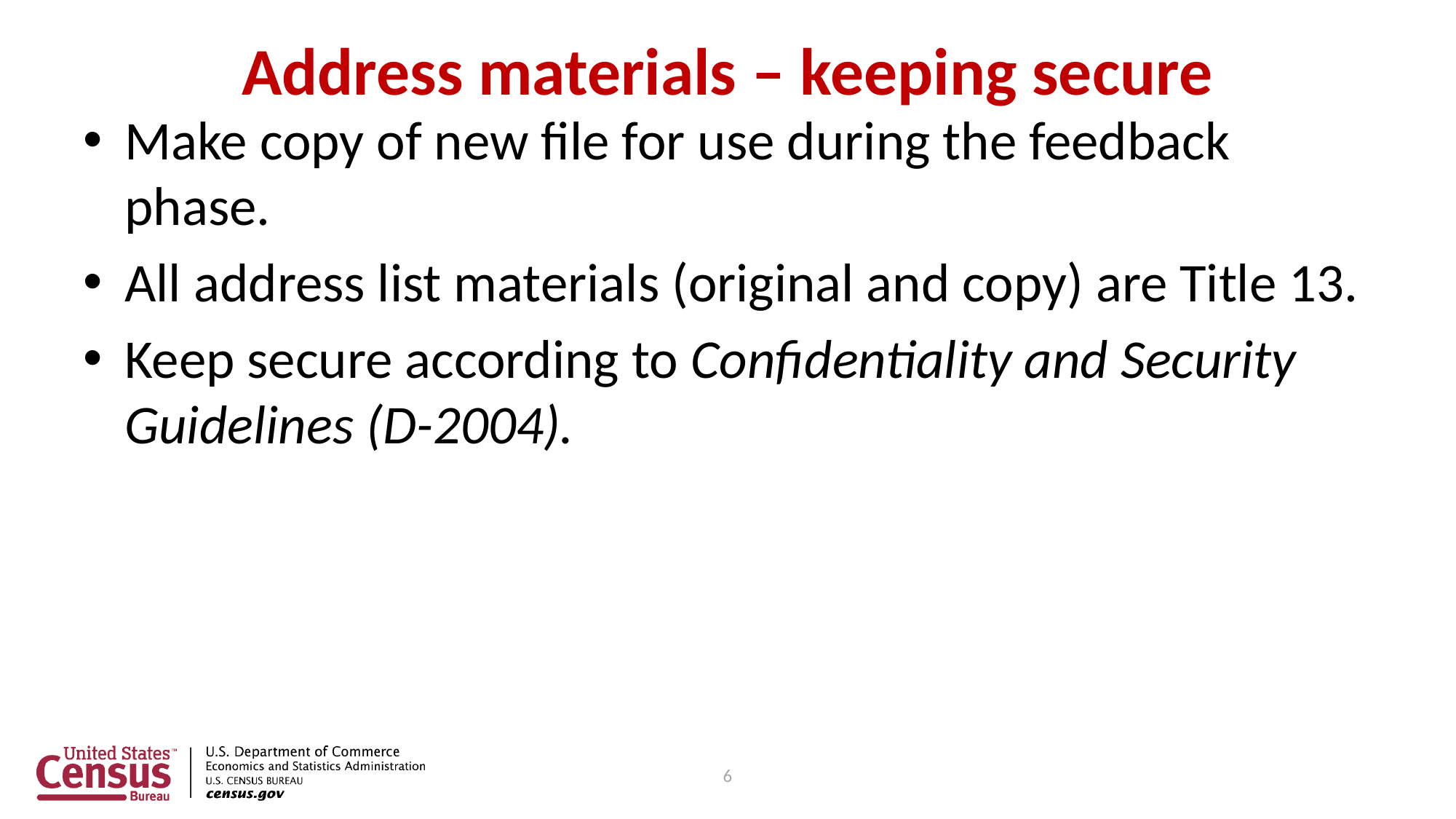

# Address materials – keeping secure
Make copy of new file for use during the feedback phase.
All address list materials (original and copy) are Title 13.
Keep secure according to Confidentiality and Security Guidelines (D-2004).
6